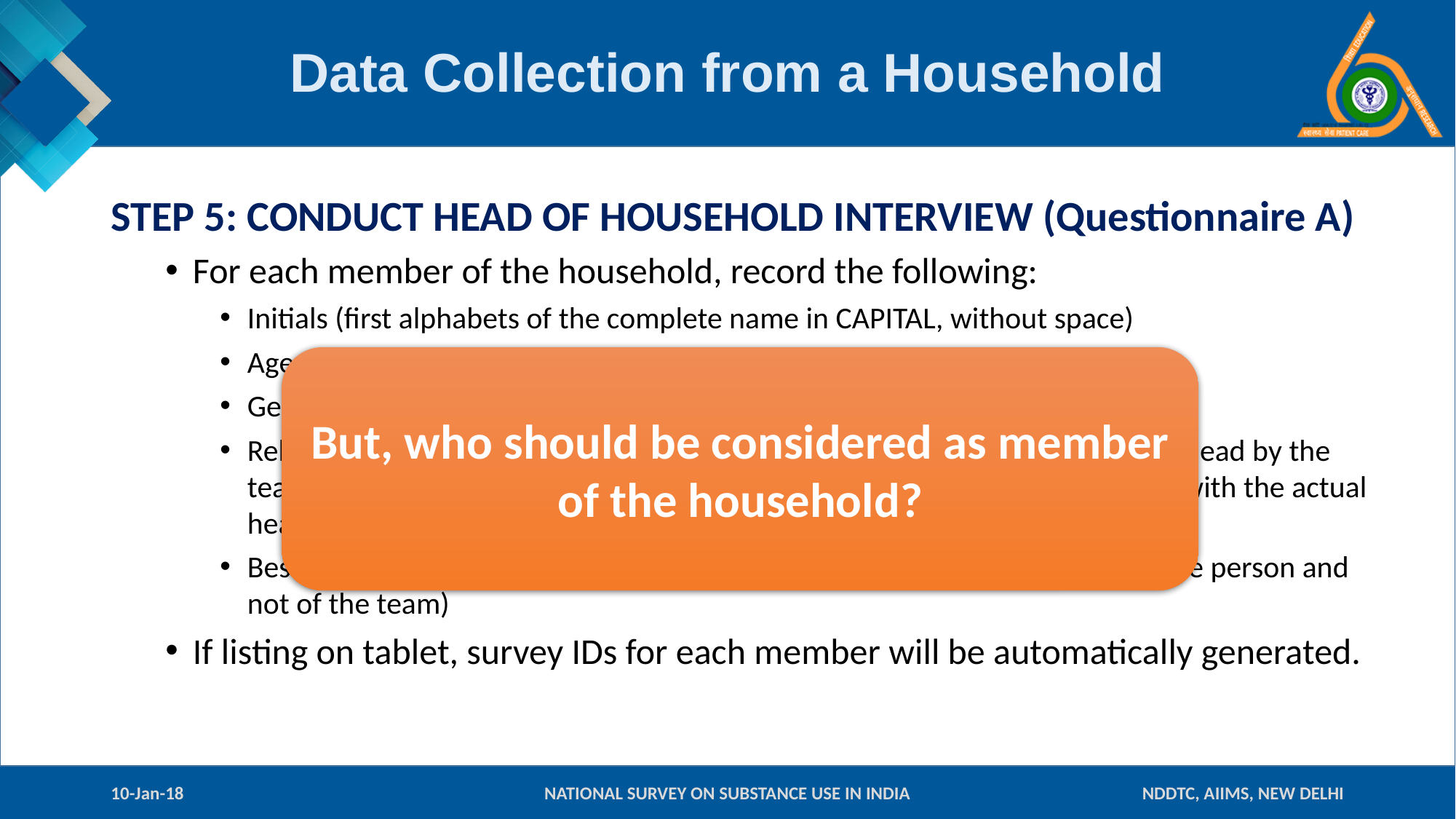

# Data Collection from a Household
STEP 5: CONDUCT HEAD OF HOUSEHOLD INTERVIEW (Questionnaire A)
For each member of the household, record the following:
Initials (first alphabets of the complete name in CAPITAL, without space)
Age of the member (in completed years), approximate age is acceptable
Gender of the family member
Relationship with Head of Household – If a member has been designated as head by the team for the survey, relationship is to be recorded with that person and not with the actual head
Best time for meeting and interviewing this person (as per convenience of the person and not of the team)
If listing on tablet, survey IDs for each member will be automatically generated.
But, who should be considered as member of the household?
10-Jan-18
NATIONAL SURVEY ON SUBSTANCE USE IN INDIA
NDDTC, AIIMS, NEW DELHI